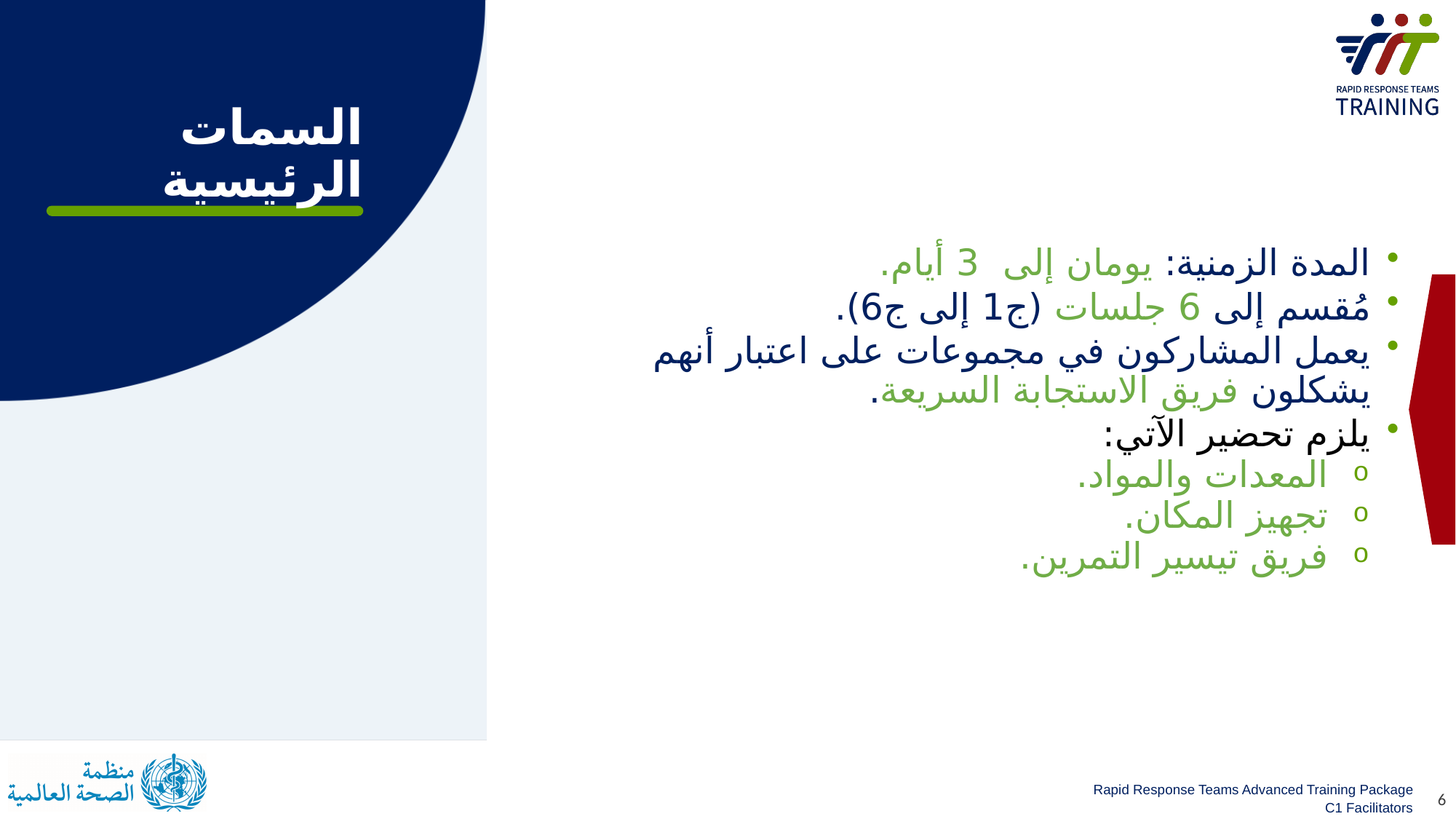

المدة الزمنية: يومان إلى  3 أيام.
مُقسم إلى 6 جلسات (ج1 إلى ج6).
يعمل المشاركون في مجموعات على اعتبار أنهم يشكلون فريق الاستجابة السريعة.
يلزم تحضير الآتي:
المعدات والمواد.
تجهيز المكان.
فريق تيسير التمرين.
# السمات الرئيسية